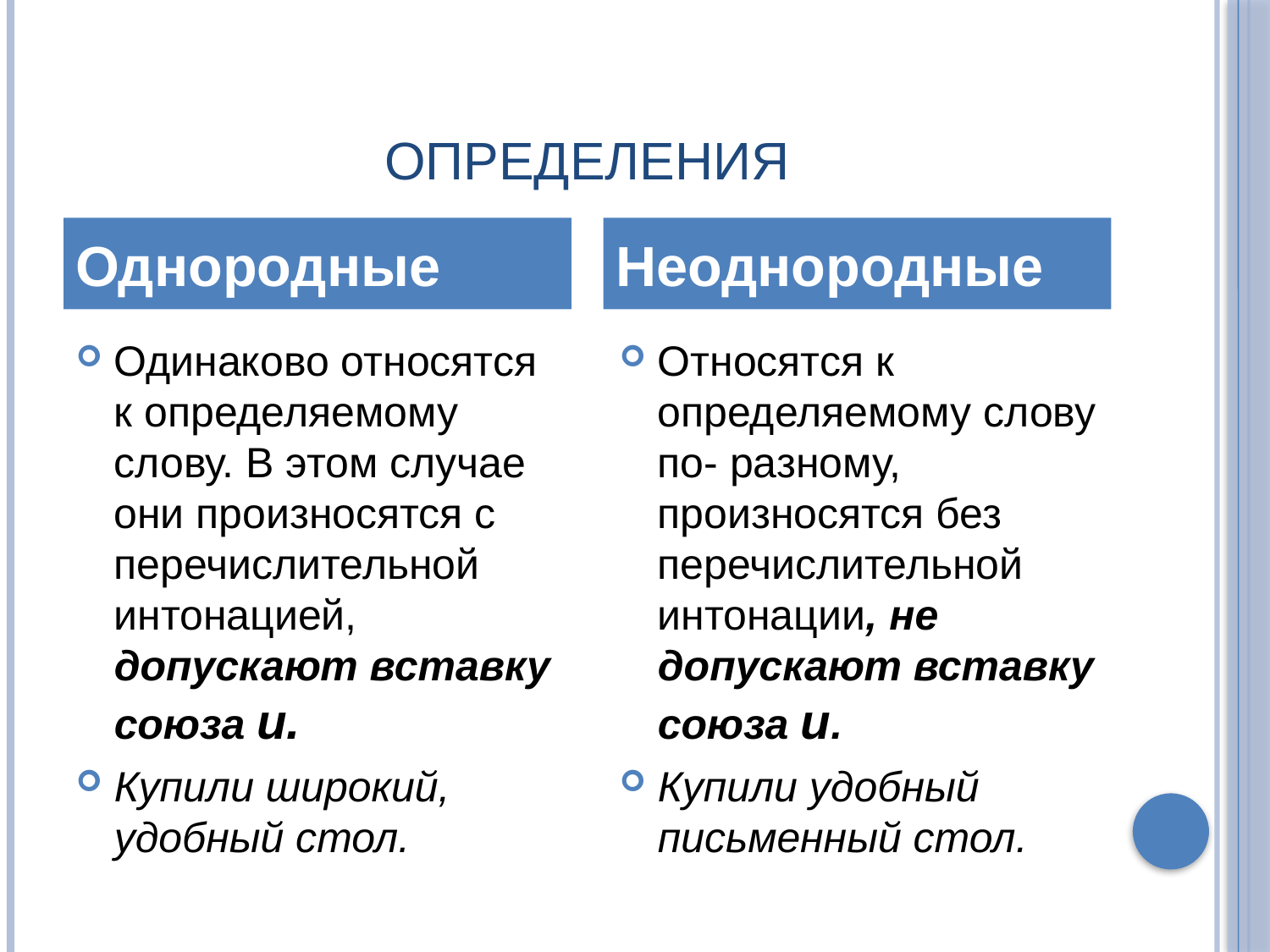

# Определения
Однородные
Неоднородные
Одинаково относятся к определяемому слову. В этом случае они произносятся с перечислительной интонацией, допускают вставку союза и.
Купили широкий, удобный стол.
Относятся к определяемому слову по- разному, произносятся без перечислительной интонации, не допускают вставку союза и.
Купили удобный письменный стол.